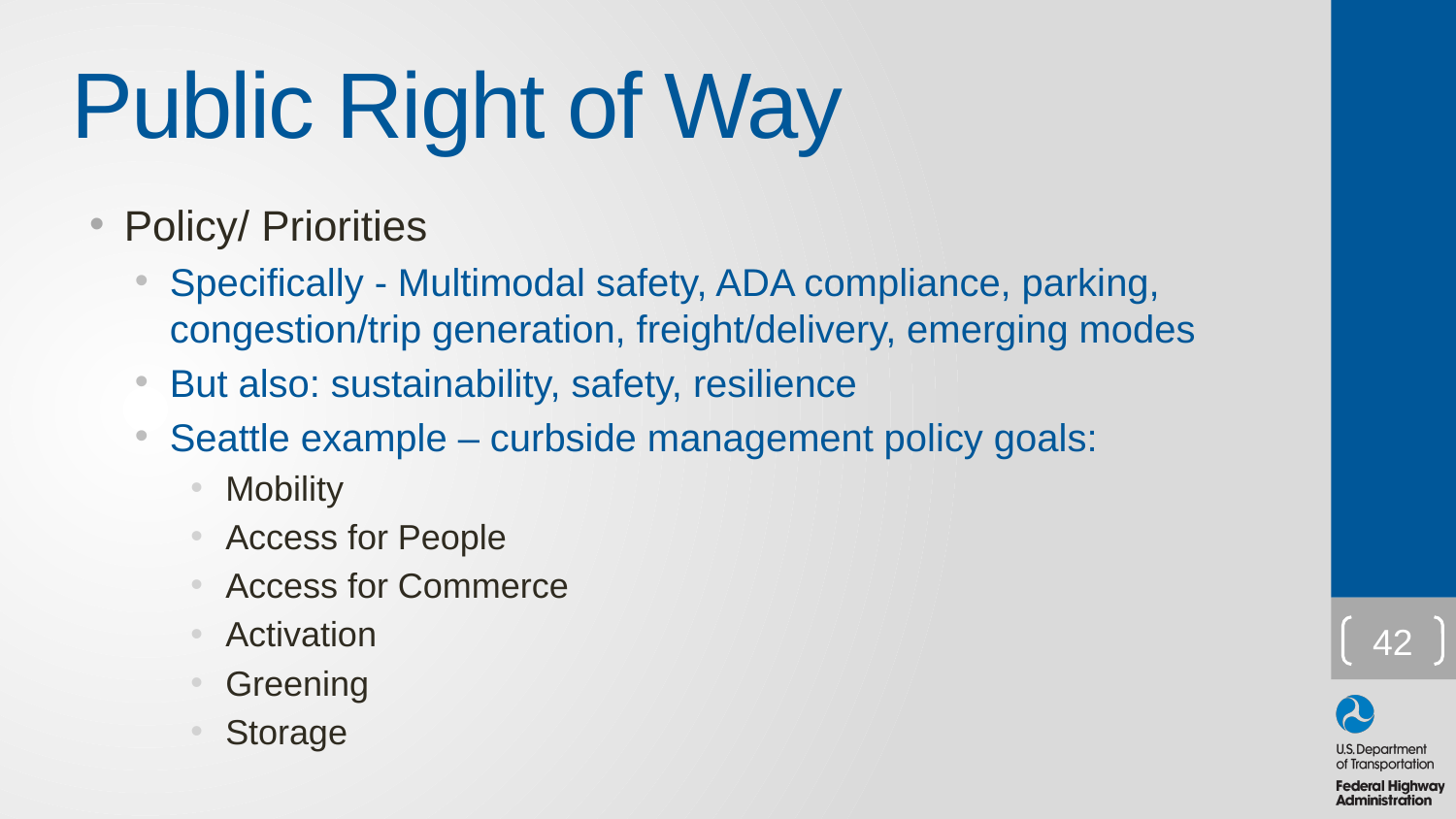

# Public Right of Way
Policy/ Priorities
Specifically - Multimodal safety, ADA compliance, parking, congestion/trip generation, freight/delivery, emerging modes
But also: sustainability, safety, resilience
Seattle example – curbside management policy goals:
Mobility
Access for People
Access for Commerce
Activation
Greening
Storage

42